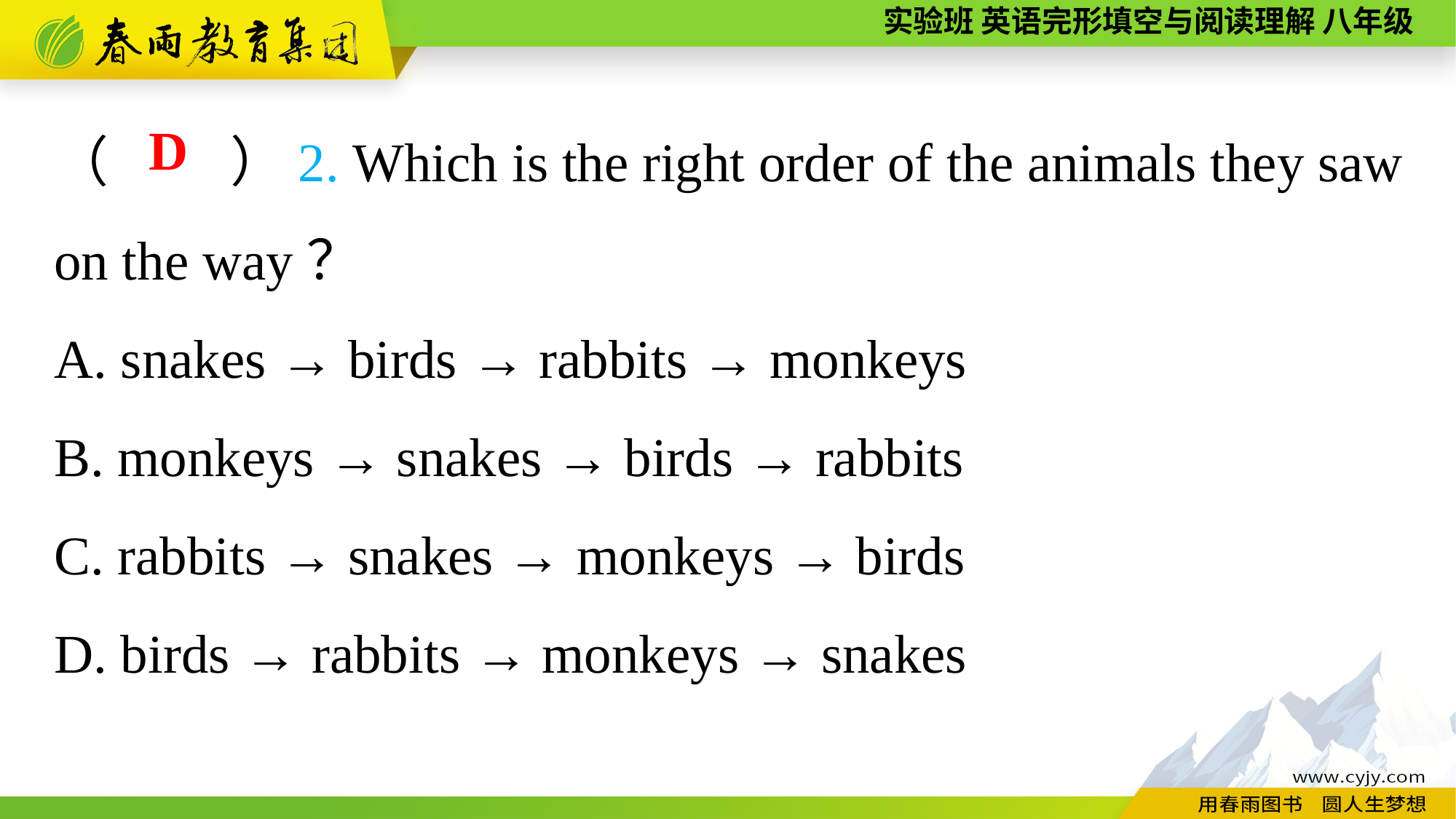

（ 　　）2. Which is the right order of the animals they saw on the way？
A. snakes → birds → rabbits → monkeys
B. monkeys → snakes → birds → rabbits
C. rabbits → snakes → monkeys → birds
D. birds → rabbits → monkeys → snakes
D